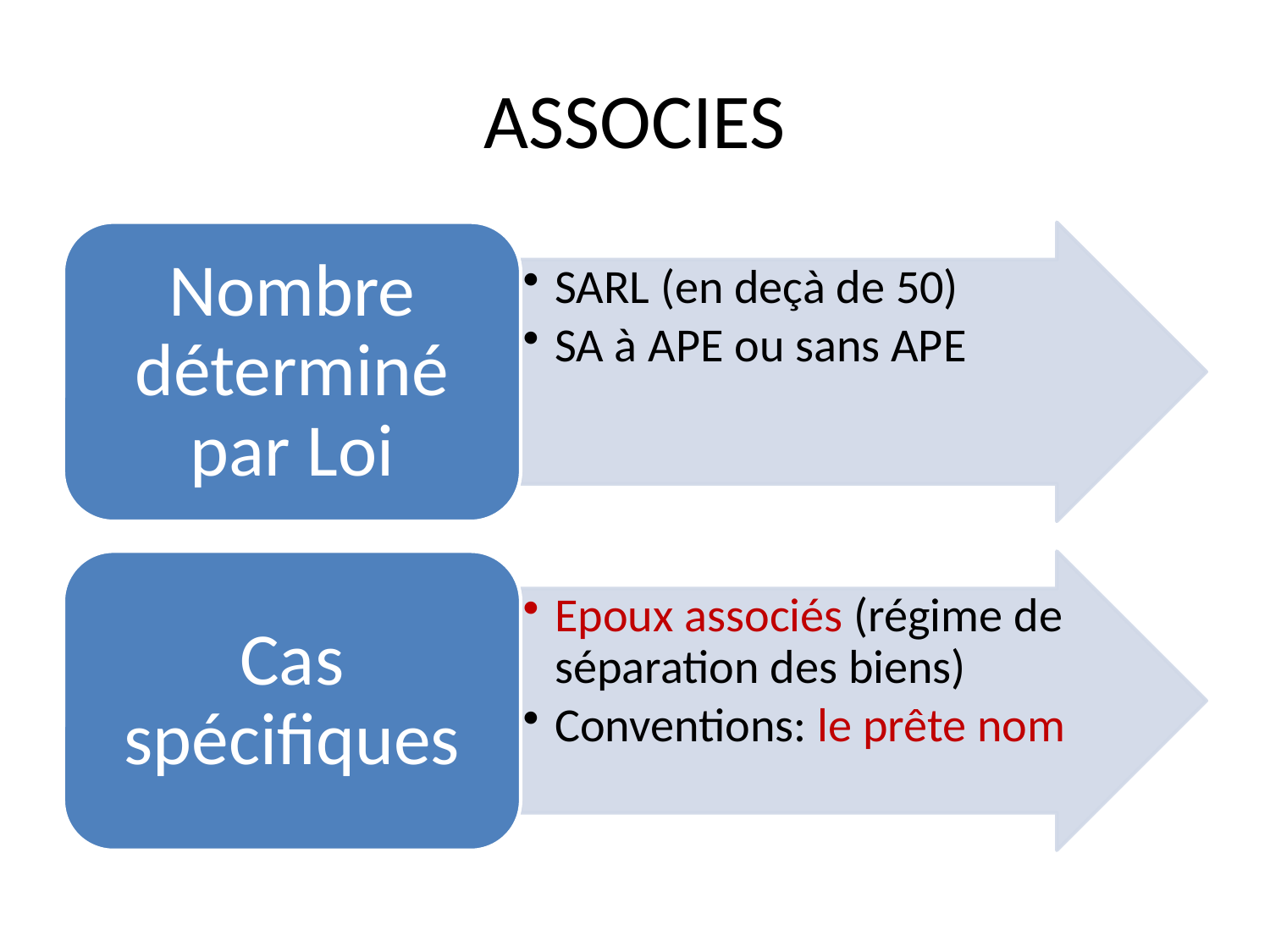

# ASSOCIES
SARL (en deçà de 50)
SA à APE ou sans APE
Nombre déterminé par Loi
Epoux associés (régime de séparation des biens)
Conventions: le prête nom
Cas spécifiques